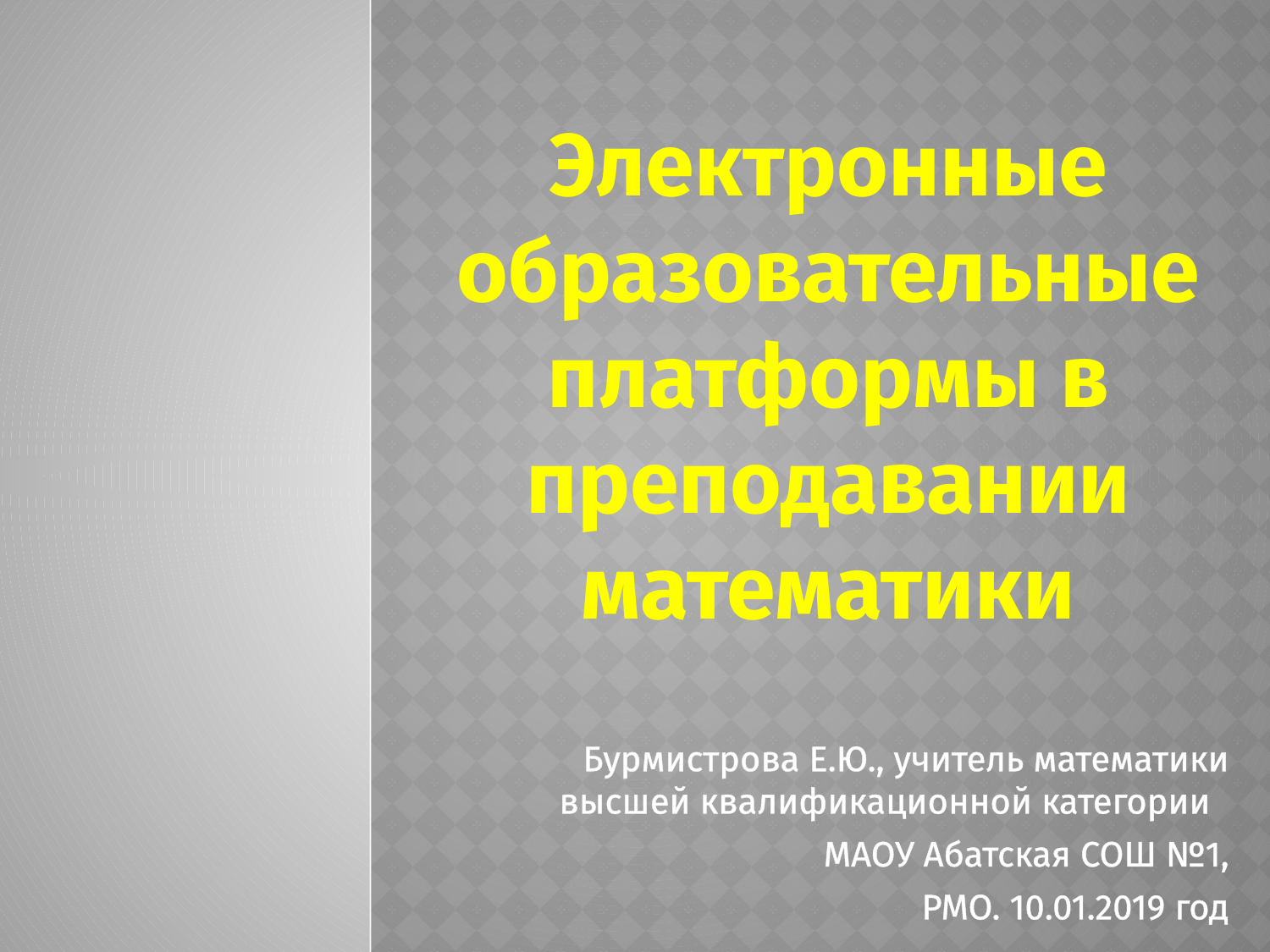

# Электронные образовательные платформы в преподавании математики
Бурмистрова Е.Ю., учитель математики высшей квалификационной категории
МАОУ Абатская СОШ №1,
РМО. 10.01.2019 год